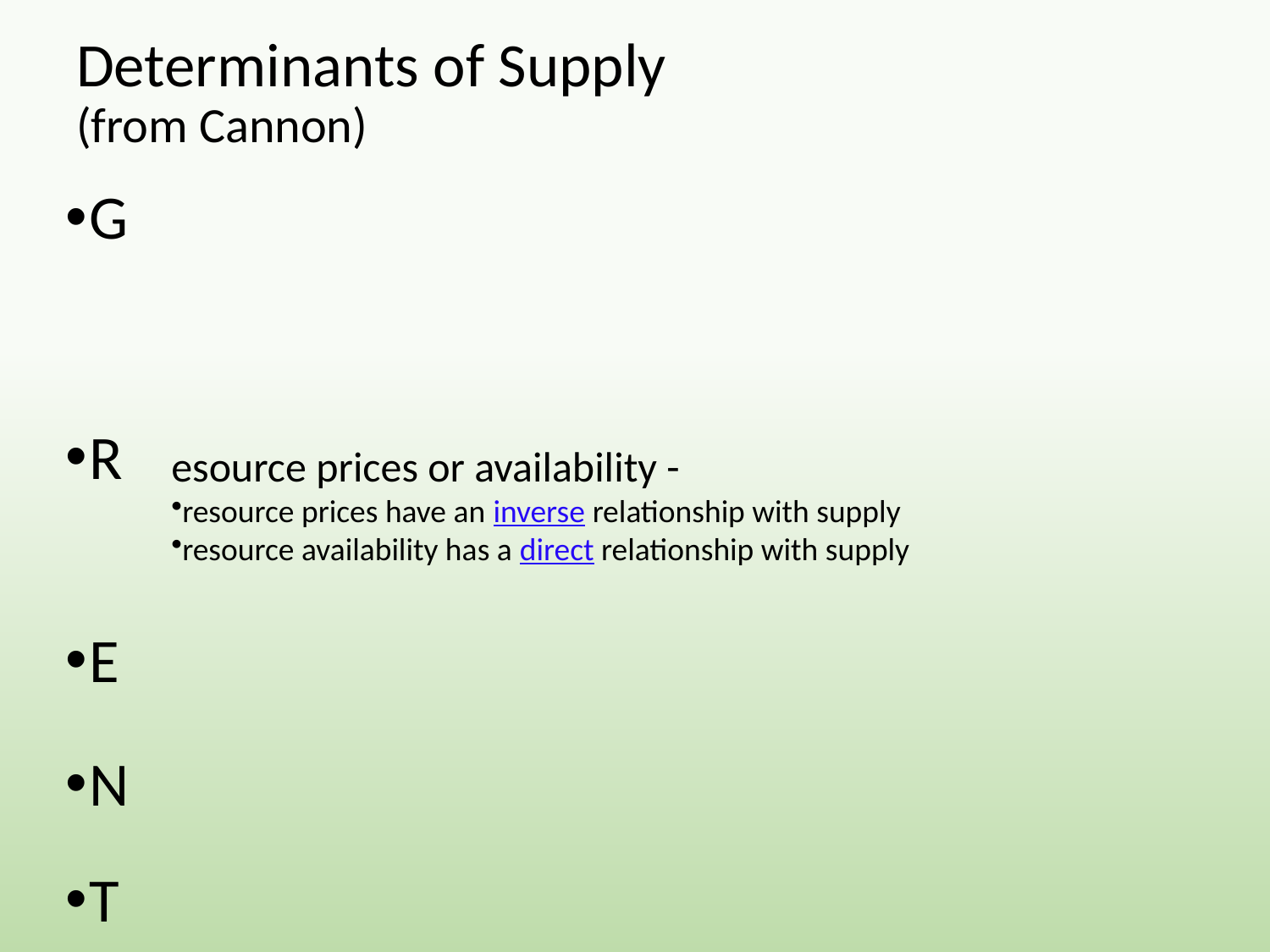

# Determinants of Supply (from Cannon)
G

R

E

N

T
esource prices or availability -
resource prices have an inverse relationship with supply
resource availability has a direct relationship with supply